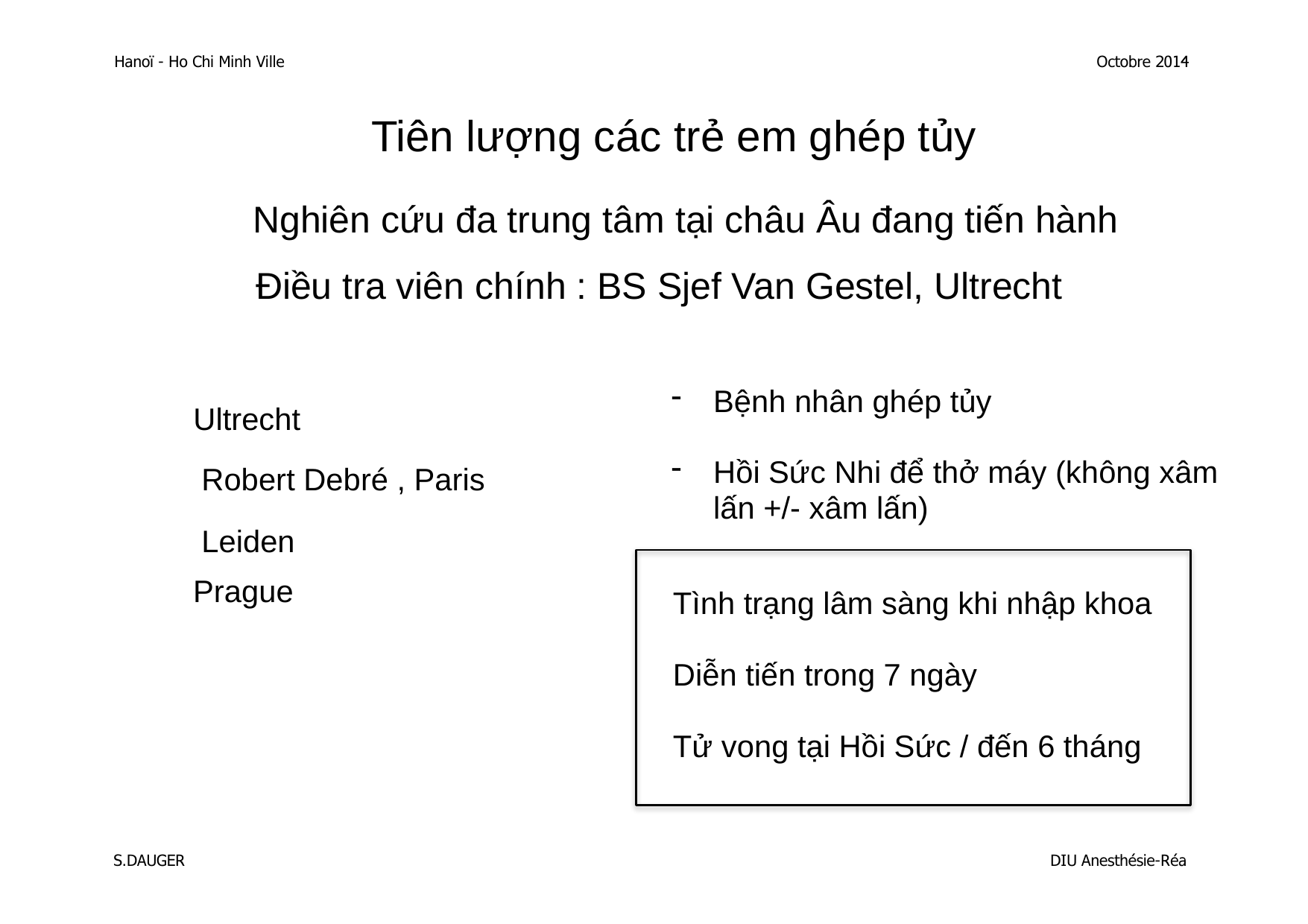

Hanoï - Ho Chi Minh Ville

Octobre 2014

Tiên lượng các trẻ em ghép tủy
Nghiên cứu đa trung tâm tại châu Âu đang tiến hành
Điều tra viên chính : BS Sjef Van Gestel, Ultrecht
Bệnh nhân ghép tủy

Hồi Sức Nhi để thở máy (không xâm lấn +/- xâm lấn)

Ultrecht

Robert Debré , Paris
Leiden

Prague
Tình trạng lâm sàng khi nhập khoa

Diễn tiến trong 7 ngày

Tử vong tại Hồi Sức / đến 6 tháng
S.DAUGER

DIU Anesthésie-Réa